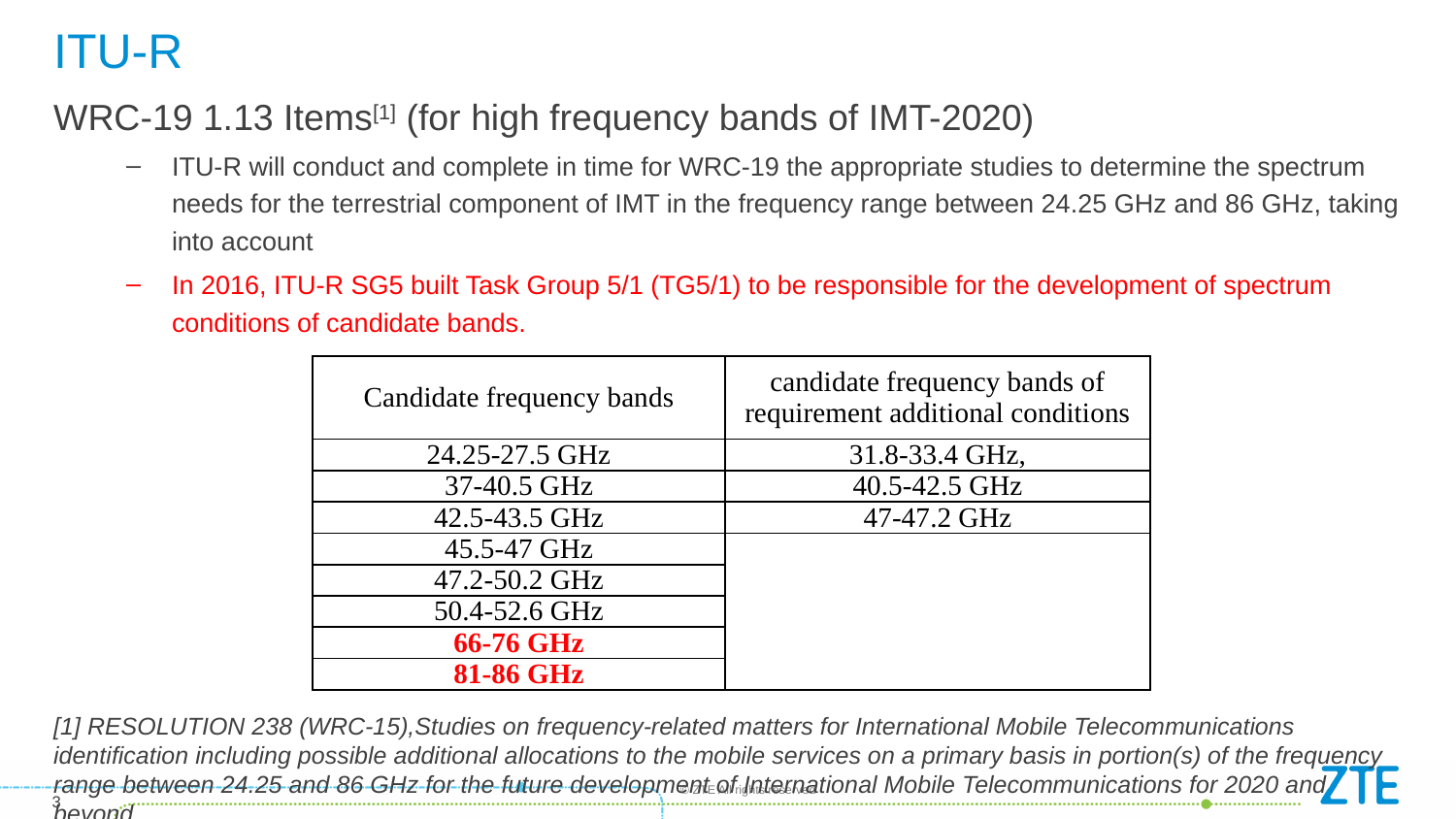

# ITU-R
WRC-19 1.13 Items[1] (for high frequency bands of IMT-2020)
ITU-R will conduct and complete in time for WRC-19 the appropriate studies to determine the spectrum needs for the terrestrial component of IMT in the frequency range between 24.25 GHz and 86 GHz, taking into account
In 2016, ITU-R SG5 built Task Group 5/1 (TG5/1) to be responsible for the development of spectrum conditions of candidate bands.
| Candidate frequency bands | candidate frequency bands of requirement additional conditions |
| --- | --- |
| 24.25-27.5 GHz | 31.8-33.4 GHz, |
| 37-40.5 GHz | 40.5-42.5 GHz |
| 42.5-43.5 GHz | 47-47.2 GHz |
| 45.5-47 GHz |  |
| 47.2-50.2 GHz |  |
| 50.4-52.6 GHz |  |
| 66-76 GHz |  |
| 81-86 GHz |  |
[1] RESOLUTION 238 (WRC-15),Studies on frequency-related matters for International Mobile Telecommunications identification including possible additional allocations to the mobile services on a primary basis in portion(s) of the frequency range between 24.25 and 86 GHz for the future development of International Mobile Telecommunications for 2020 and beyond